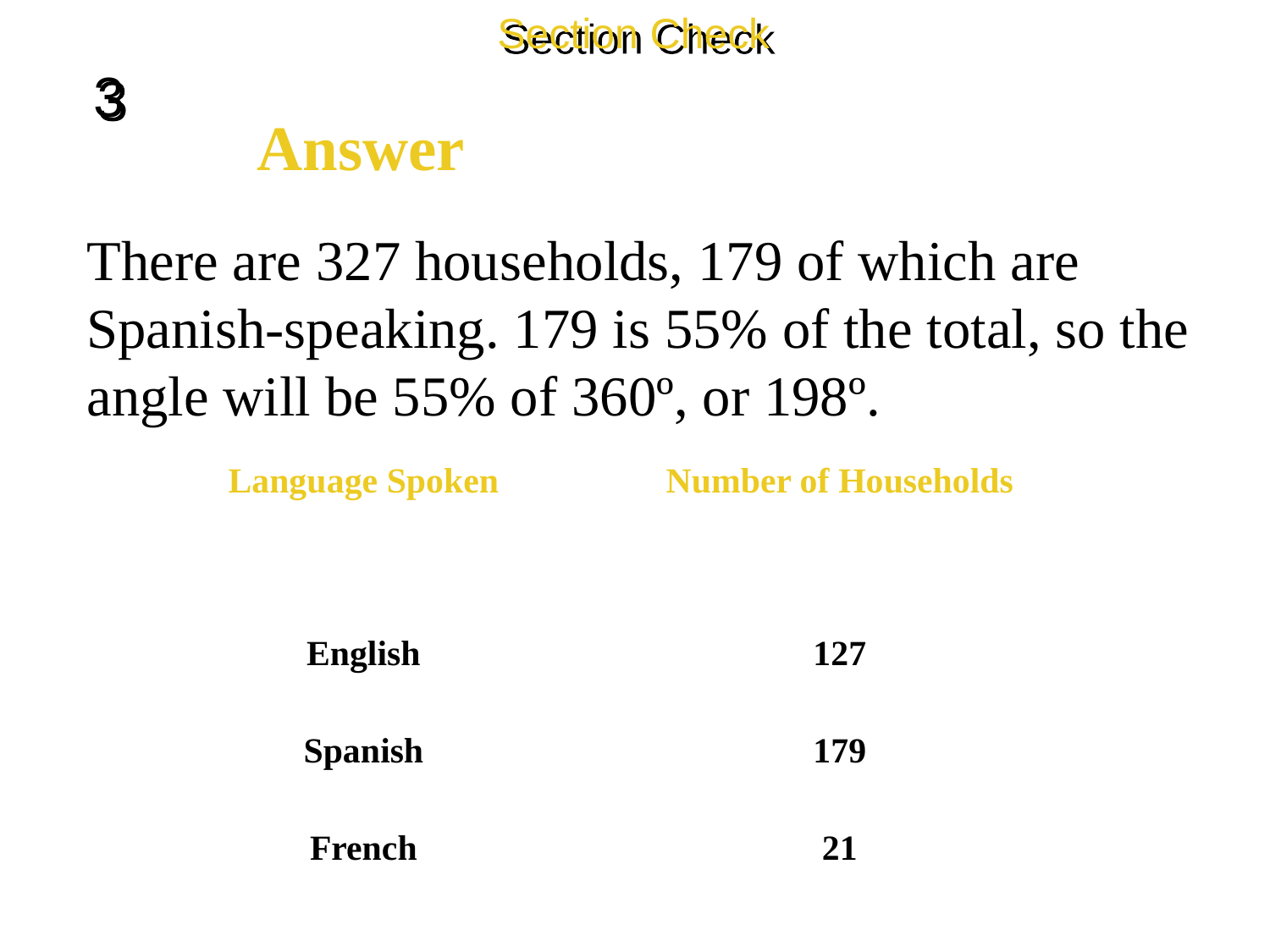

Section Check
3
Answer
There are 327 households, 179 of which are
Spanish-speaking. 179 is 55% of the total, so the
angle will be 55% of 360º, or 198º.
| Language Spoken | Number of Households |
| --- | --- |
| English | 127 |
| Spanish | 179 |
| French | 21 |